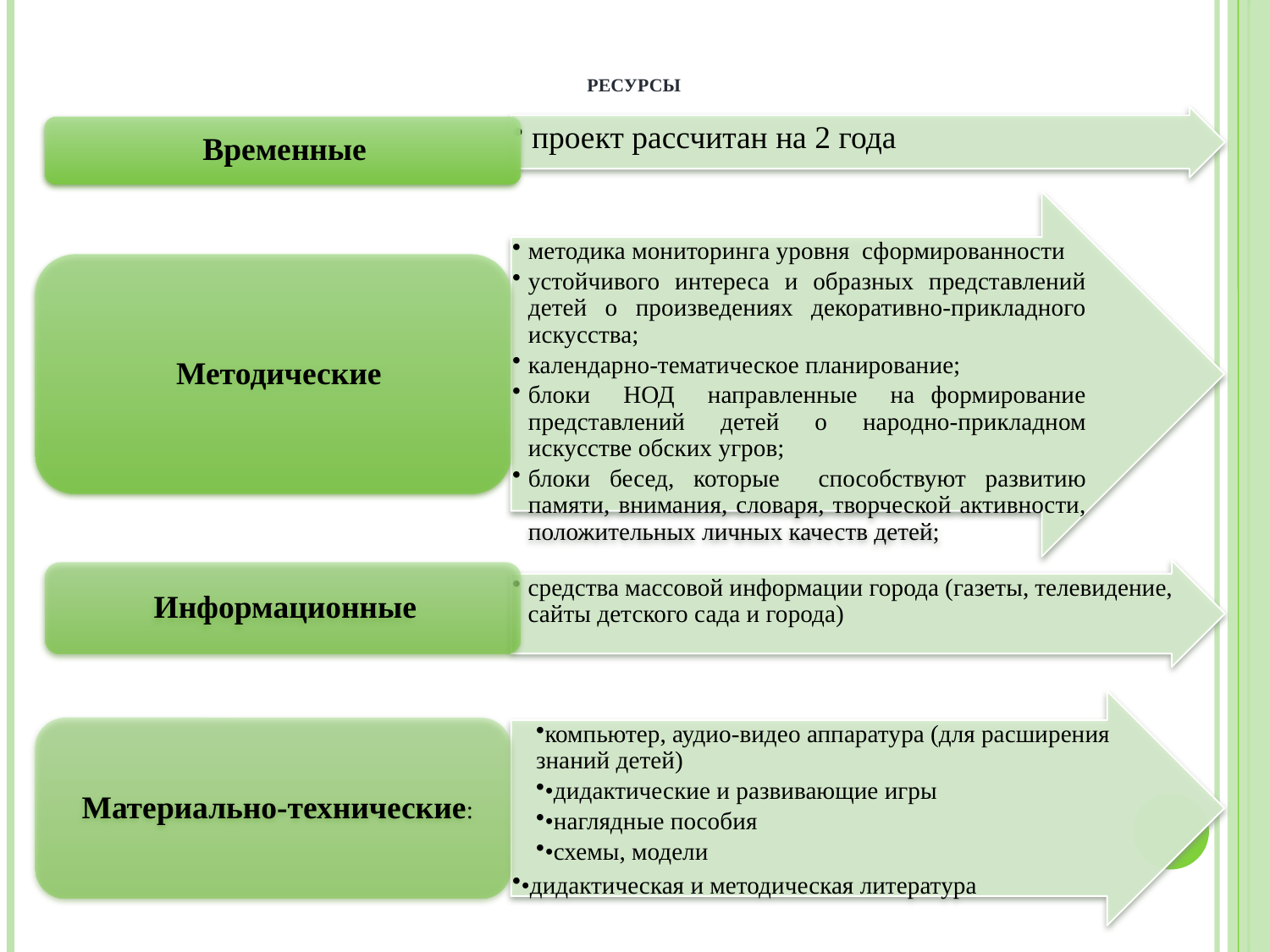

# Ресурсы
 проект рассчитан на 2 года

Временные
методика мониторинга уровня  сформированности
устойчивого интереса и образных представлений детей о произведениях декоративно-прикладного искусства;
календарно-тематическое планирование;
блоки  НОД  направленные  на формирование представлений детей о народно-прикладном искусстве обских угров;
блоки бесед, которые  способствуют развитию памяти, внимания, словаря, творческой активности, положительных личных качеств детей;
Методические
средства массовой информации города (газеты, телевидение, сайты детского сада и города)
Информационные
компьютер, аудио-видео аппаратура (для расширения знаний детей)
•дидактические и развивающие игры
•наглядные пособия
•схемы, модели
•дидактическая и методическая литература

Материально-технические: